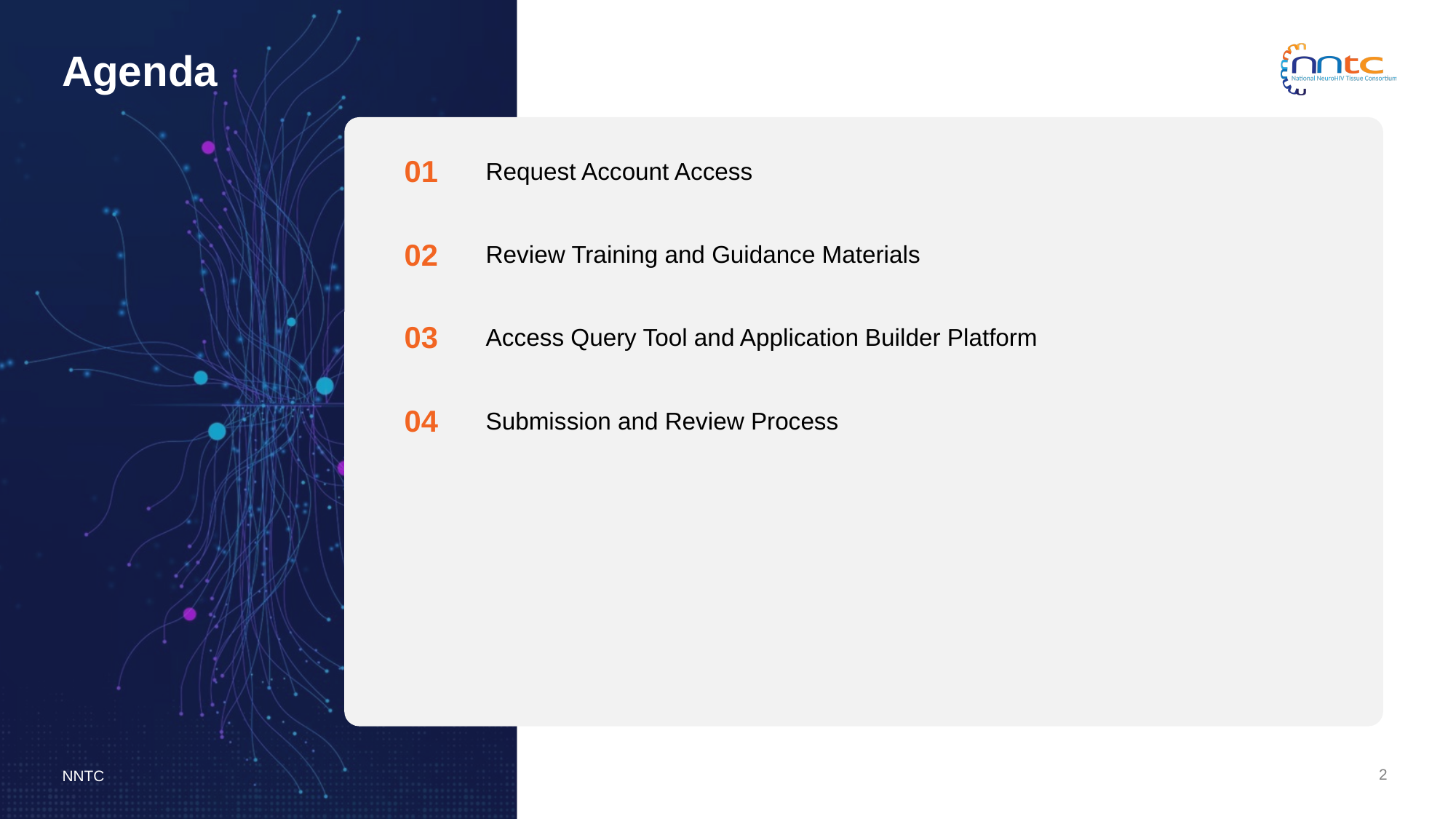

# Agenda
01
Request Account Access
02
Review Training and Guidance Materials
03
Access Query Tool and Application Builder Platform
04
Submission and Review Process
2
NNTC